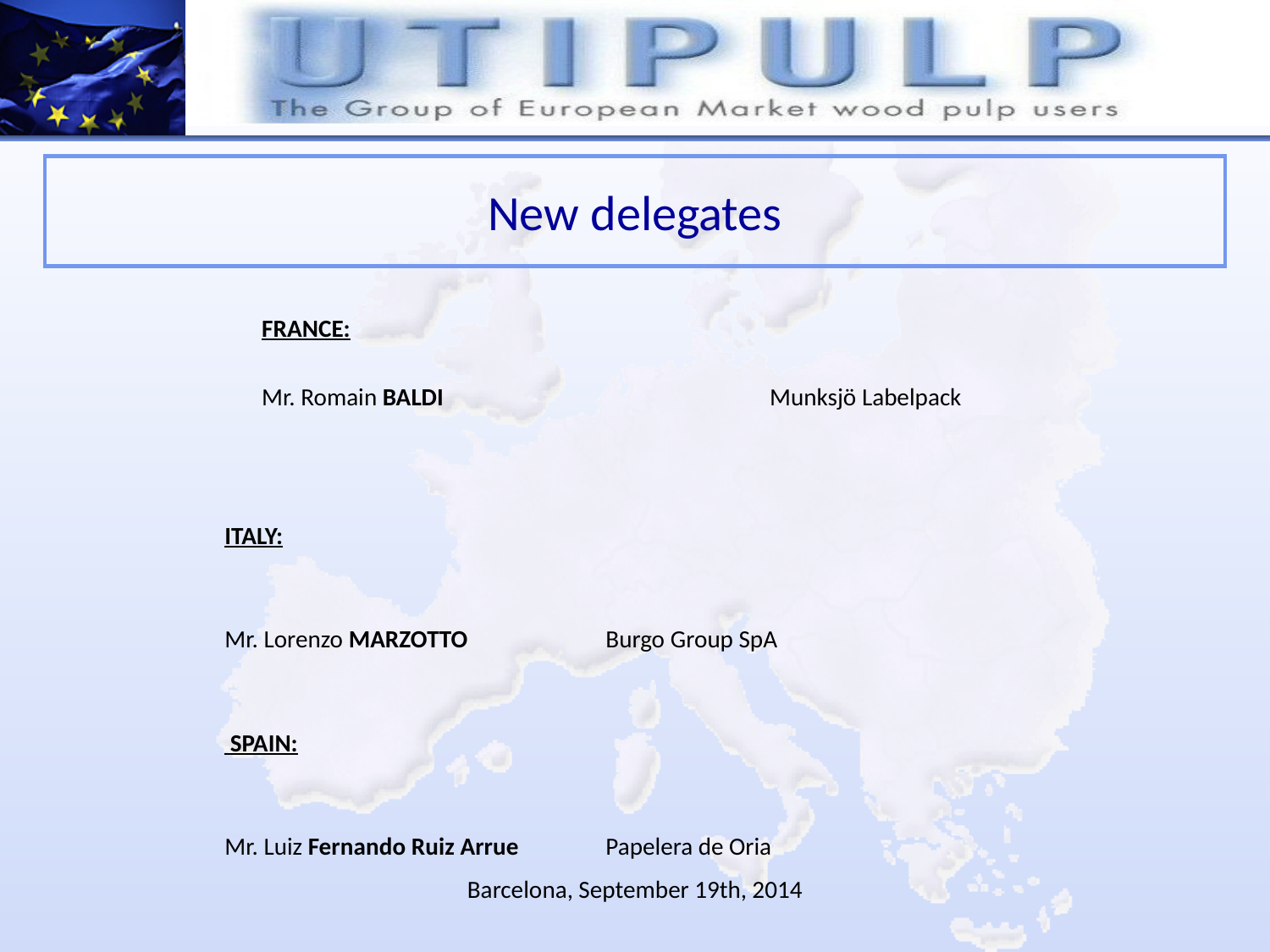

#
New delegates
	FRANCE:

	Mr. Romain BALDI			Munksjö Labelpack

     	ITALY:

	Mr. Lorenzo MARZOTTO 		Burgo Group SpA

	 SPAIN:

	Mr. Luiz Fernando Ruiz Arrue  	Papelera de Oria

Barcelona, September 19th, 2014